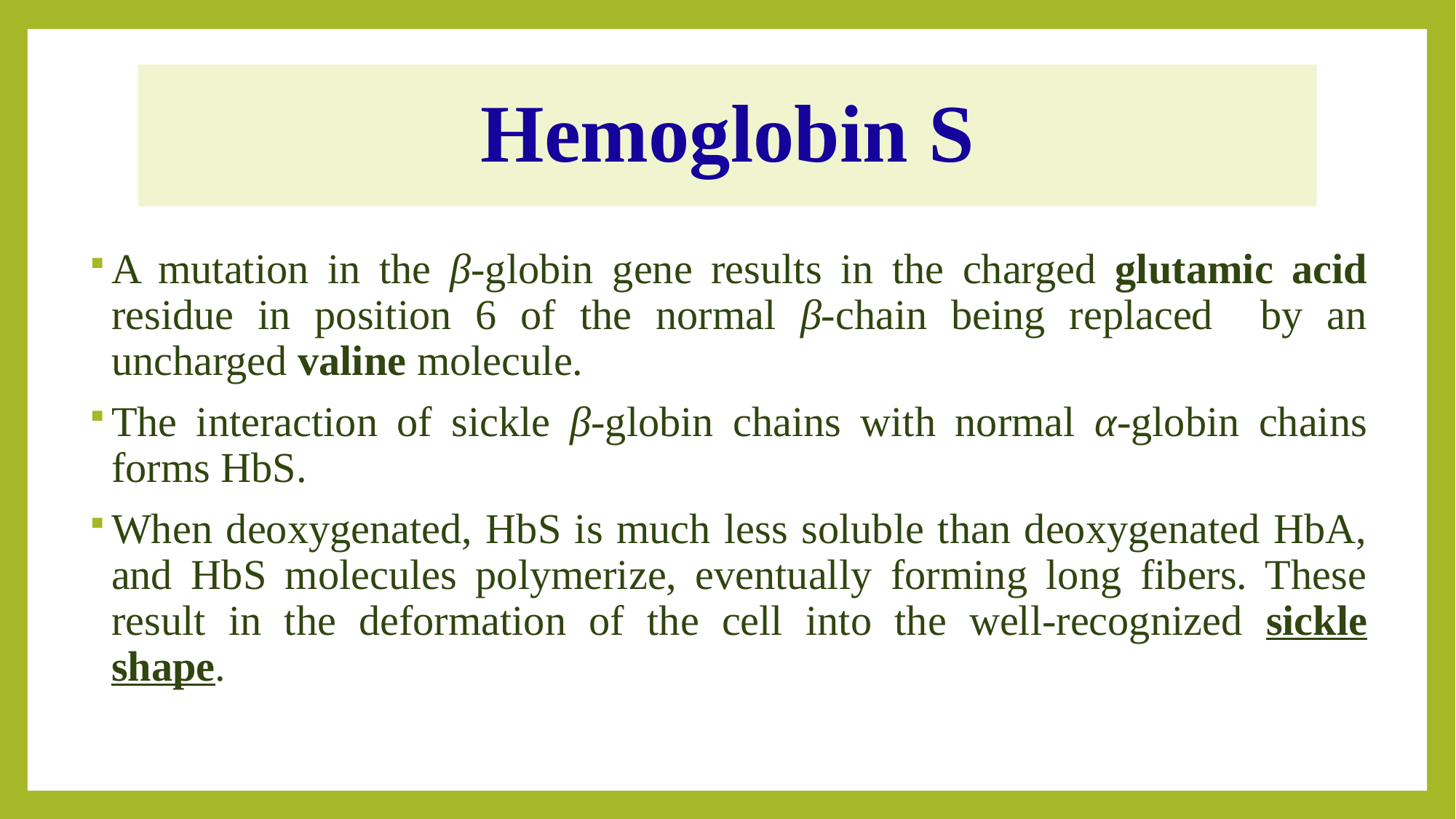

# Hemoglobin S
A mutation in the β-globin gene results in the charged glutamic acid residue in position 6 of the normal β-chain being replaced  by an uncharged valine molecule.
The interaction of sickle β-globin chains with normal α-globin chains forms HbS.
When deoxygenated, HbS is much less soluble than deoxygenated HbA, and HbS molecules polymerize, eventually forming long fibers. These result in the deformation of the cell into the well-recognized sickle shape.